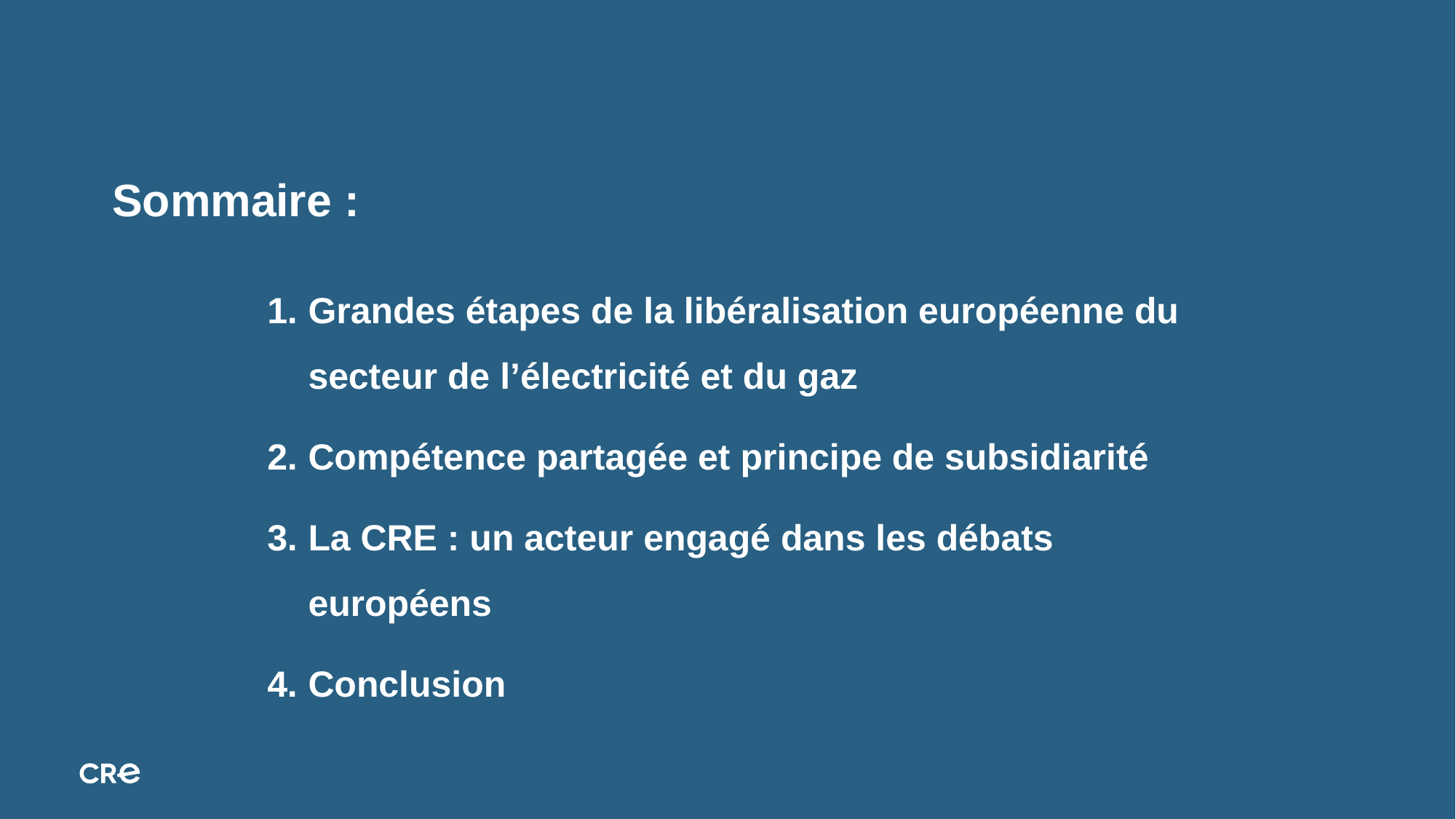

# Sommaire :
Grandes étapes de la libéralisation européenne du secteur de l’électricité et du gaz
Compétence partagée et principe de subsidiarité
La CRE : un acteur engagé dans les débats européens
Conclusion